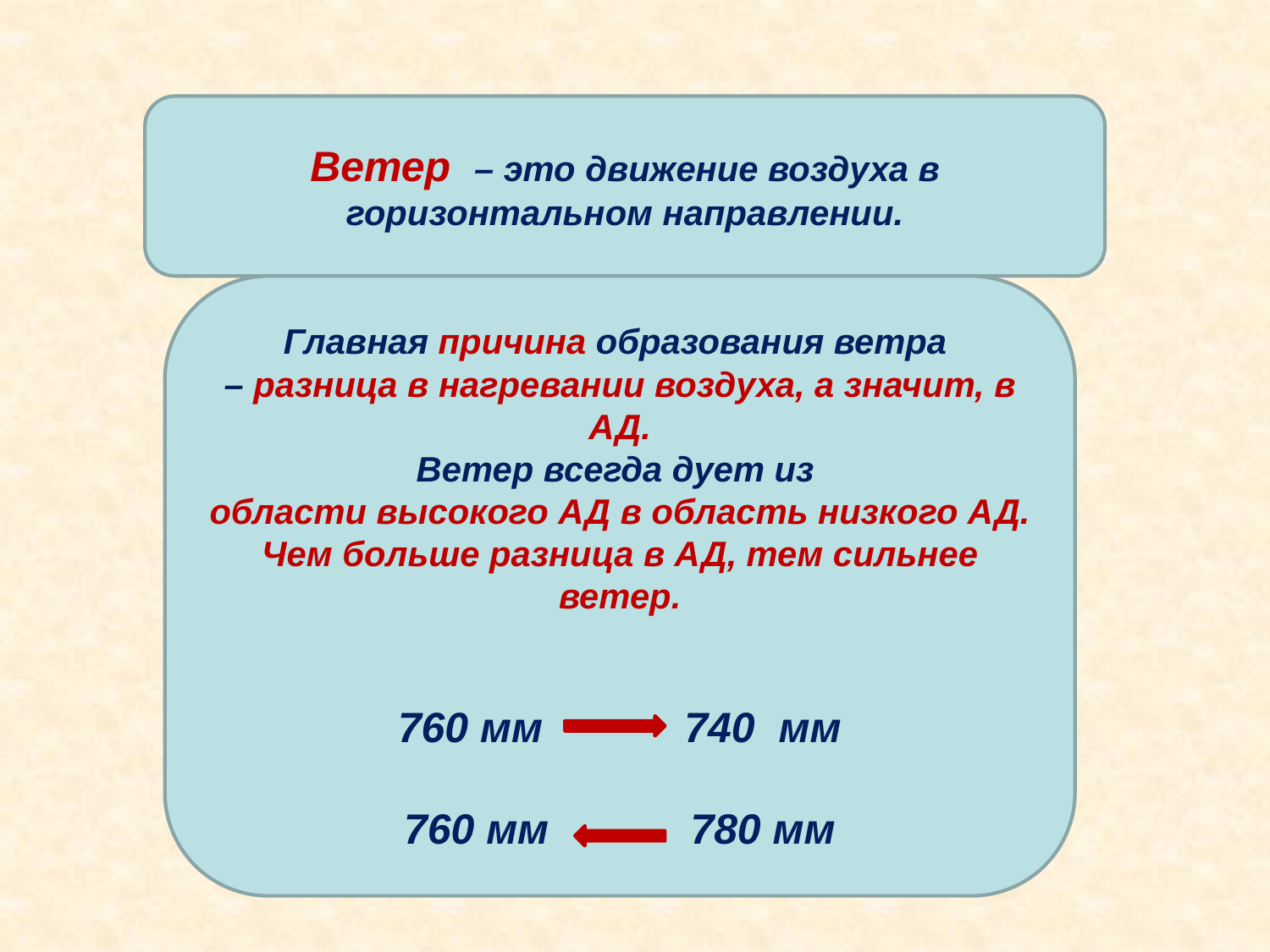

Ветер  – это движение воздуха в горизонтальном направлении.
Главная причина образования ветра
– разница в нагревании воздуха, а значит, в АД.
Ветер всегда дует из
области высокого АД в область низкого АД.
Чем больше разница в АД, тем сильнее ветер.

760 мм            740  мм

760 мм            780 мм
Как возникает ветер?

Читаем на стр. 117 в учебнике